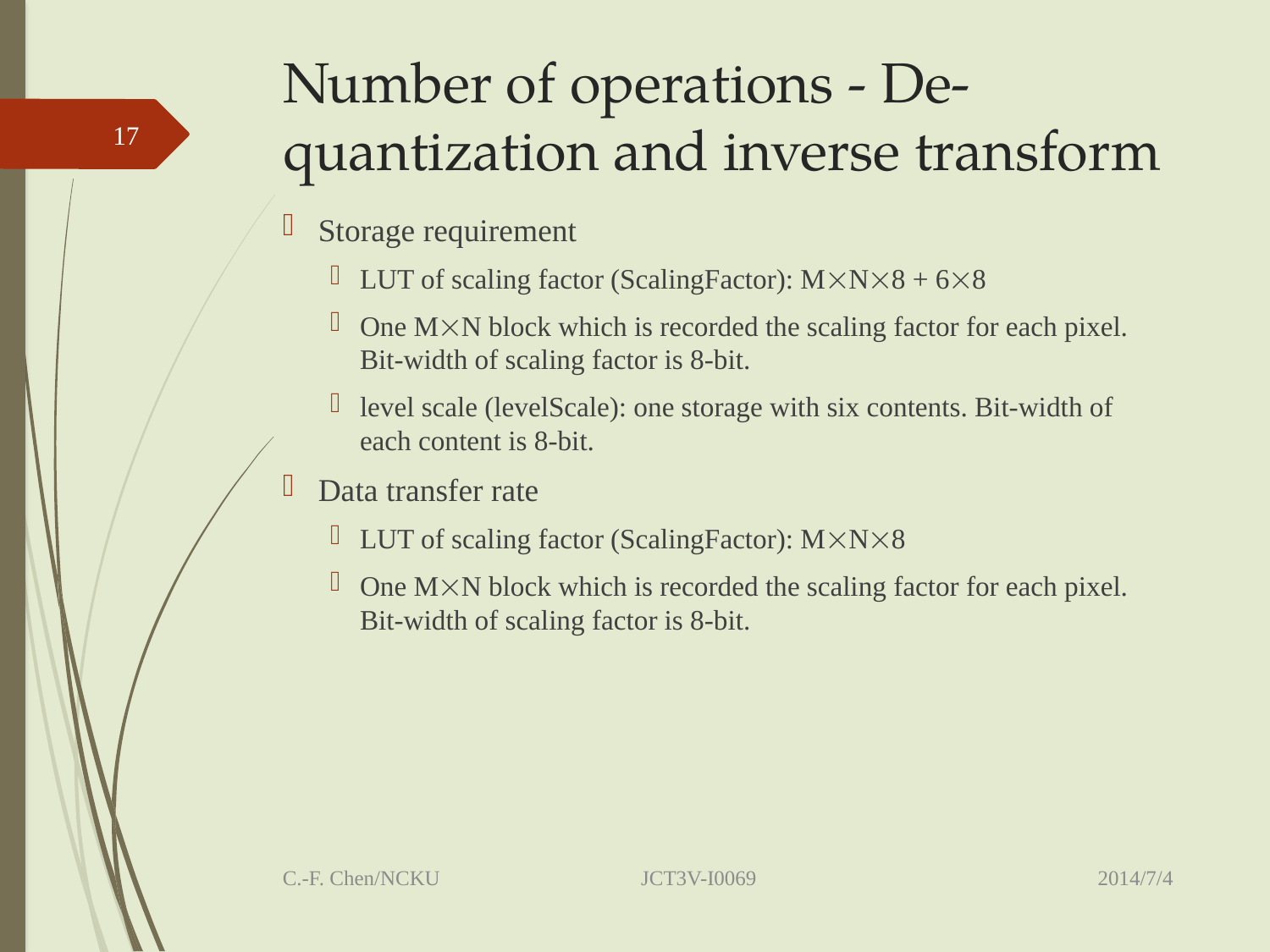

# Number of operations - De-quantization and inverse transform
17
Storage requirement
LUT of scaling factor (ScalingFactor): M×N×8 + 6×8
One M×N block which is recorded the scaling factor for each pixel. Bit-width of scaling factor is 8-bit.
level scale (levelScale): one storage with six contents. Bit-width of each content is 8-bit.
Data transfer rate
LUT of scaling factor (ScalingFactor): M×N×8
One M×N block which is recorded the scaling factor for each pixel. Bit-width of scaling factor is 8-bit.
2014/7/4
C.-F. Chen/NCKU                                      JCT3V-I0069